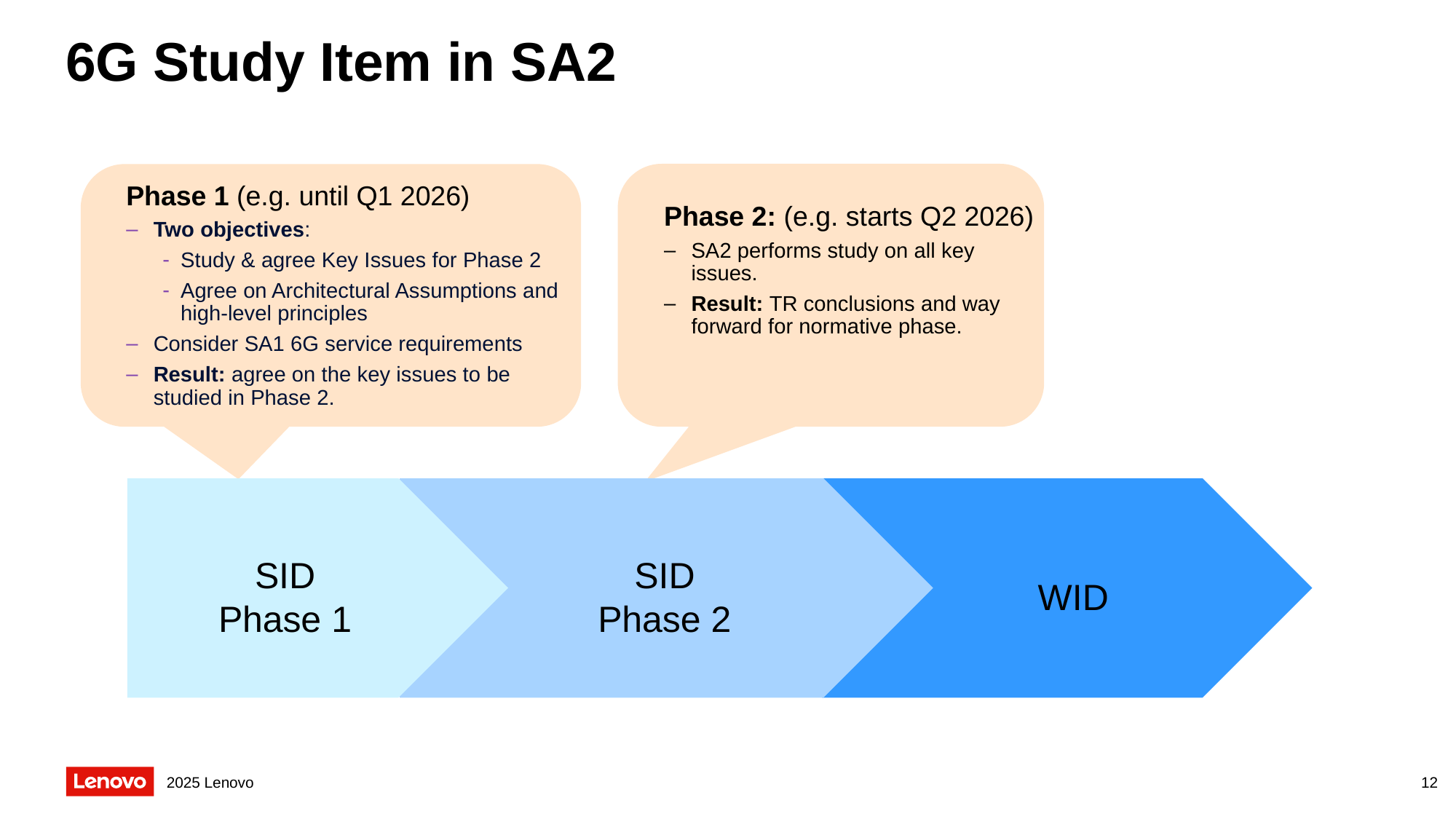

# 6G Study Item in SA2

Phase 1 (e.g. until Q1 2026)
Two objectives:
Study & agree Key Issues for Phase 2
Agree on Architectural Assumptions and high-level principles
Consider SA1 6G service requirements
Result: agree on the key issues to be studied in Phase 2.
Phase 2: (e.g. starts Q2 2026)
SA2 performs study on all key issues.
Result: TR conclusions and way forward for normative phase.

SID
Phase 1
SID
Phase 2
WID
12